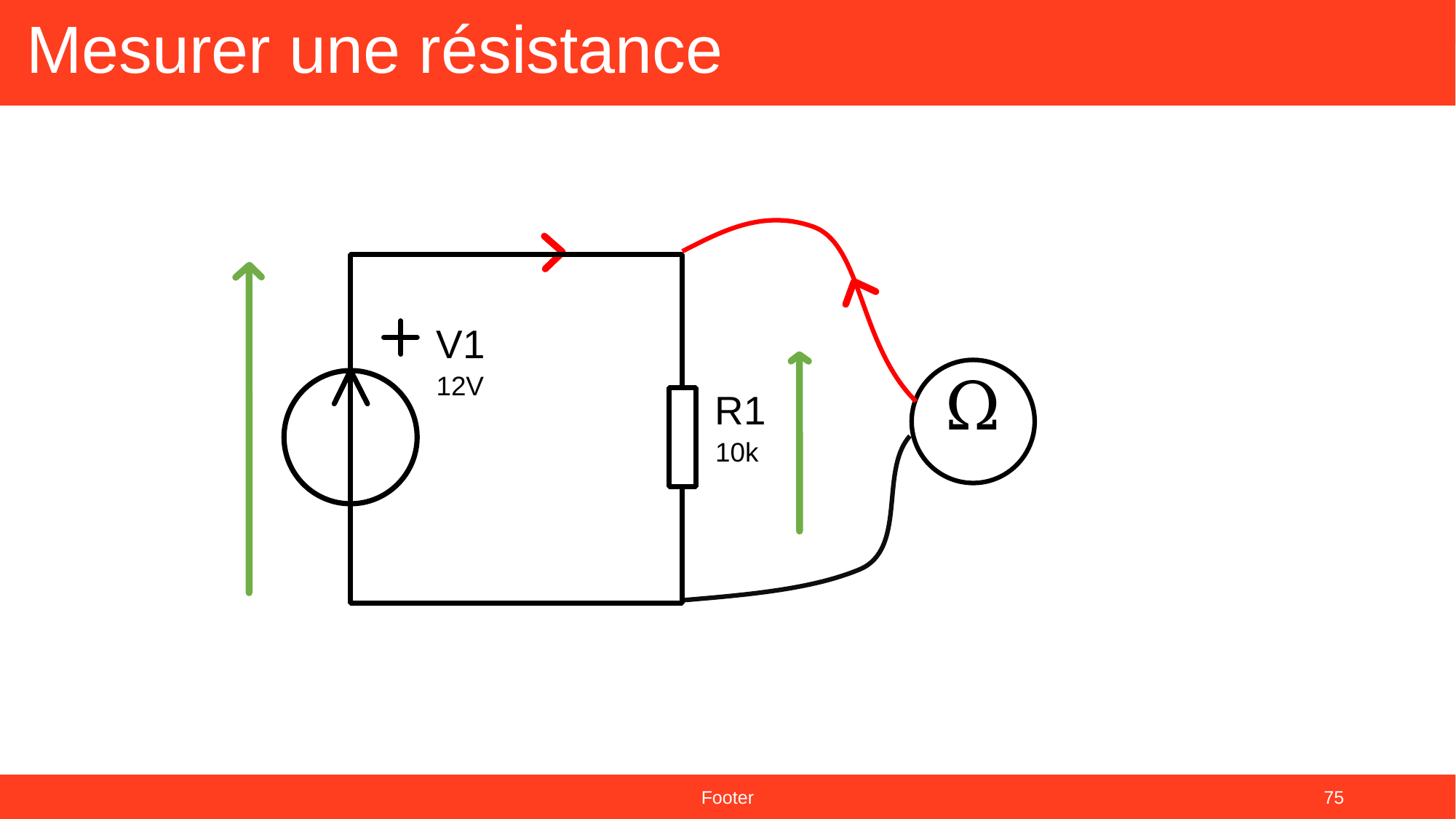

Mesurer une résistance

V1

Ω
12V

R1

10k

Footer
75